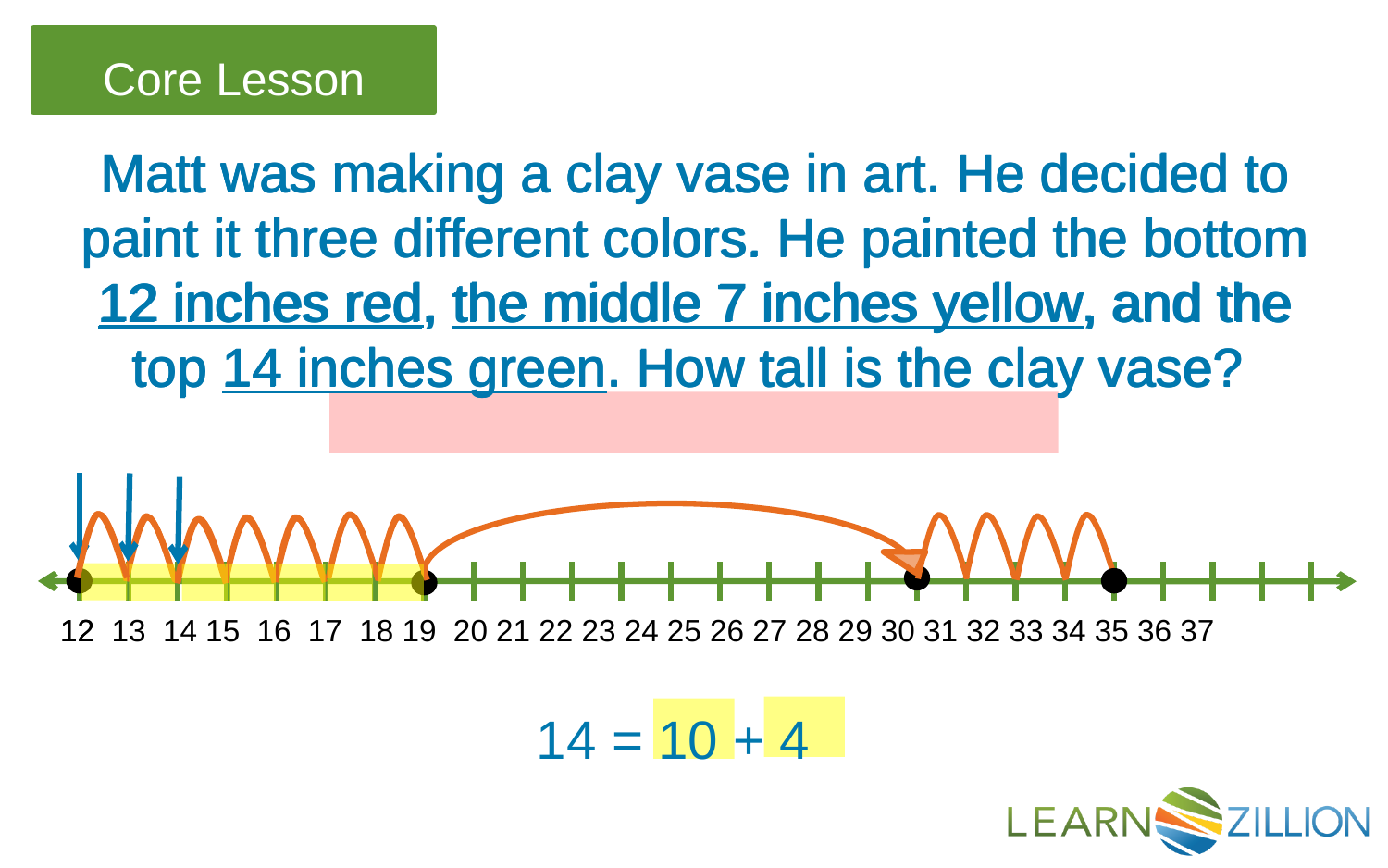

Matt was making a clay vase in art. He decided to paint it three different colors. He painted the bottom 12 inches red, the middle 7 inches yellow, and the top 14 inches green. How tall is the clay vase?
Matt was making a clay vase in art. He decided to paint it three different colors. He painted the bottom 12 inches red, the middle 7 inches yellow, and the top 14 inches green. How tall is the clay vase?
Matt was making a clay vase in art. He decided to paint it three different colors. He painted the bottom 12 inches red, the middle 7 inches yellow, and the top 14 inches green. How tall is the clay vase?
Matt was making a clay vase in art. He decided to paint it three different colors. He painted the bottom 12 inches red, the middle 7 inches yellow, and the top 14 inches green. How tall is the clay vase?

12  13  14 15  16  17  18 19  20 21 22 23 24 25 26 27 28 29 30 31 32 33 34 35 36 37
12

14 = 10 + 4